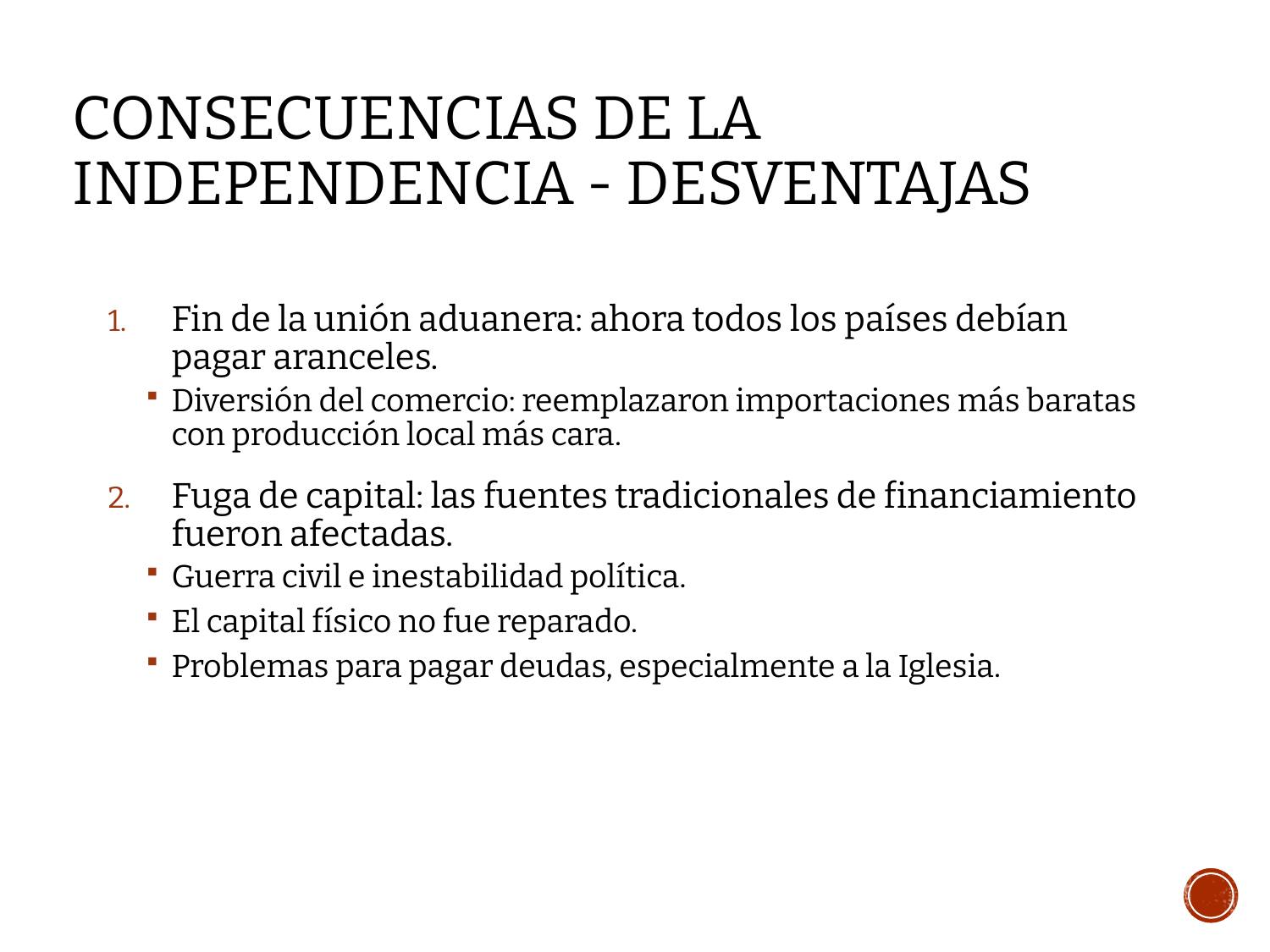

# CONSECUENCIAS DE LA INDEPENDENCIA - Desventajas
Fin de la unión aduanera: ahora todos los países debían pagar aranceles.
Diversión del comercio: reemplazaron importaciones más baratas con producción local más cara.
Fuga de capital: las fuentes tradicionales de financiamiento fueron afectadas.
Guerra civil e inestabilidad política.
El capital físico no fue reparado.
Problemas para pagar deudas, especialmente a la Iglesia.